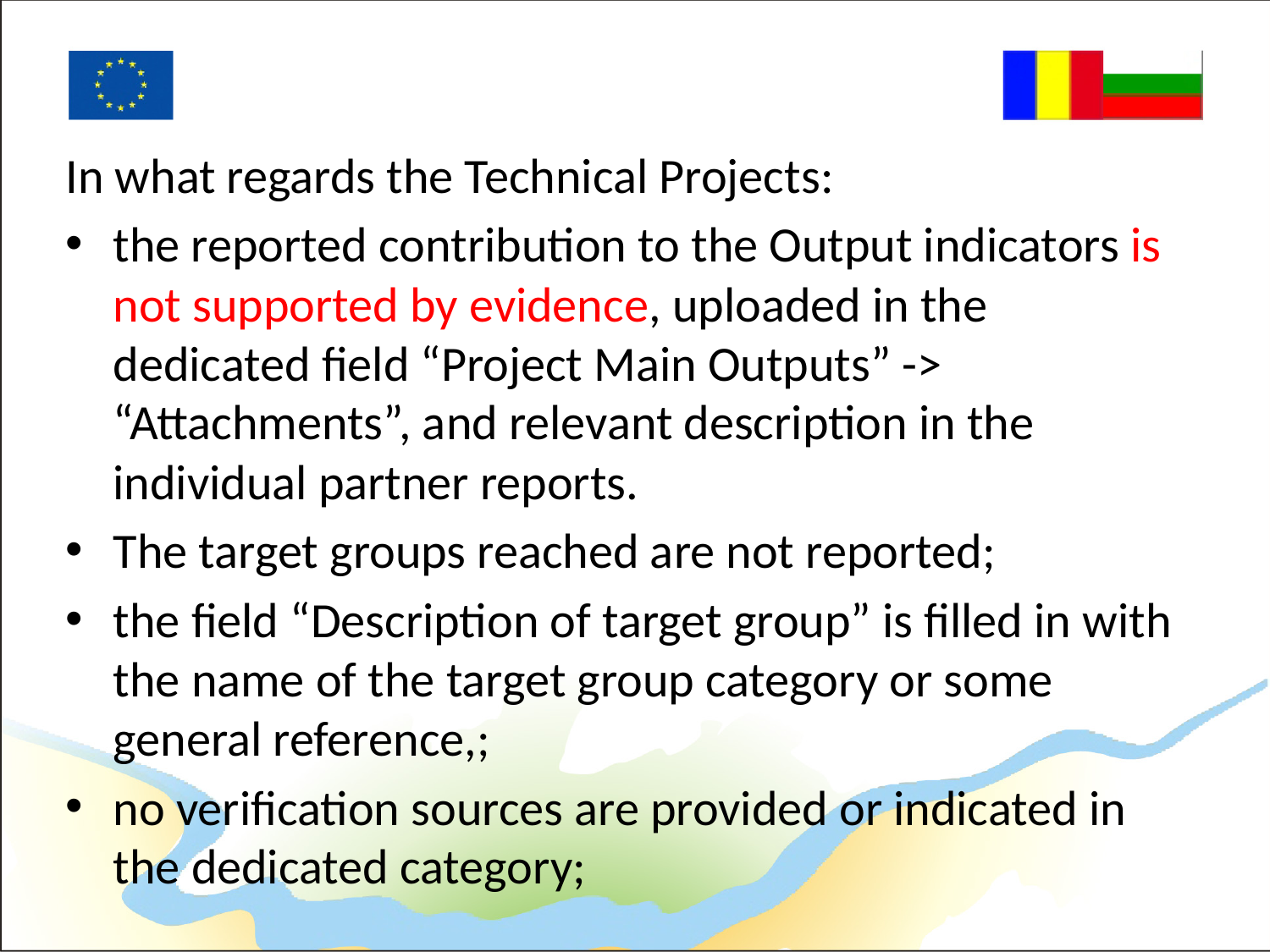

In what regards the Technical Projects:
the reported contribution to the Output indicators is not supported by evidence, uploaded in the dedicated field “Project Main Outputs” -> “Attachments”, and relevant description in the individual partner reports.
The target groups reached are not reported;
the field “Description of target group” is filled in with the name of the target group category or some general reference,;
no verification sources are provided or indicated in the dedicated category;